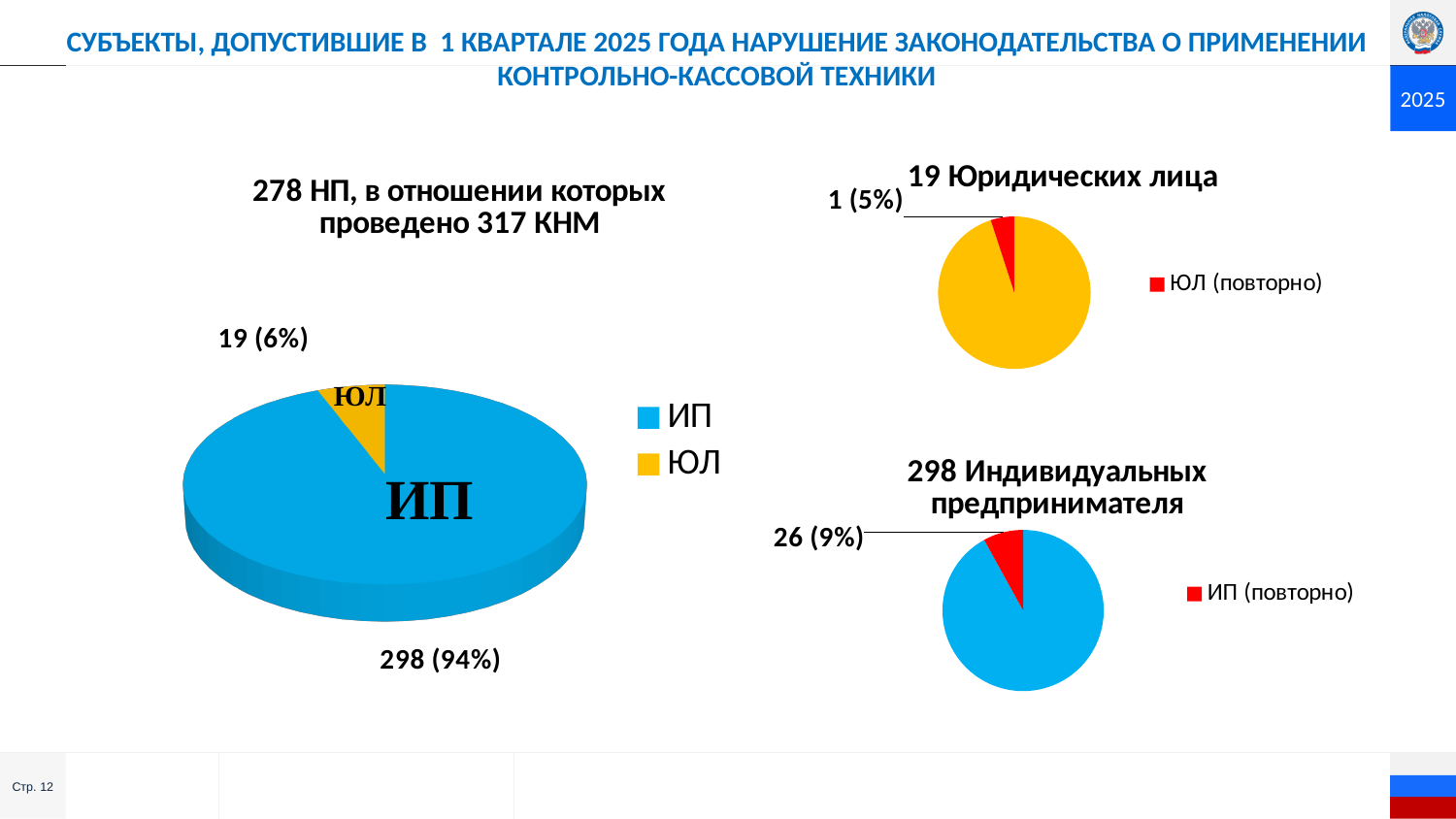

# Субъекты, допустившие в  1 квартале 2025 года нарушение законодательства о применении КОНТРОЛЬНО-КАССОВОЙ ТЕХНИКИ
2025

### Chart: 19 Юридических лица

| Category | Юридические лица |
|---|---|
| ЮЛ | 19.0 |
| ЮЛ (повторно) | 1.0 |

[unsupported chart]

### Chart: 298 Индивидуальных предпринимателя

| Category | Индивидуальные предприниматели |
|---|---|
| ИП | 298.0 |
| ИП (повторно) | 26.0 |
12